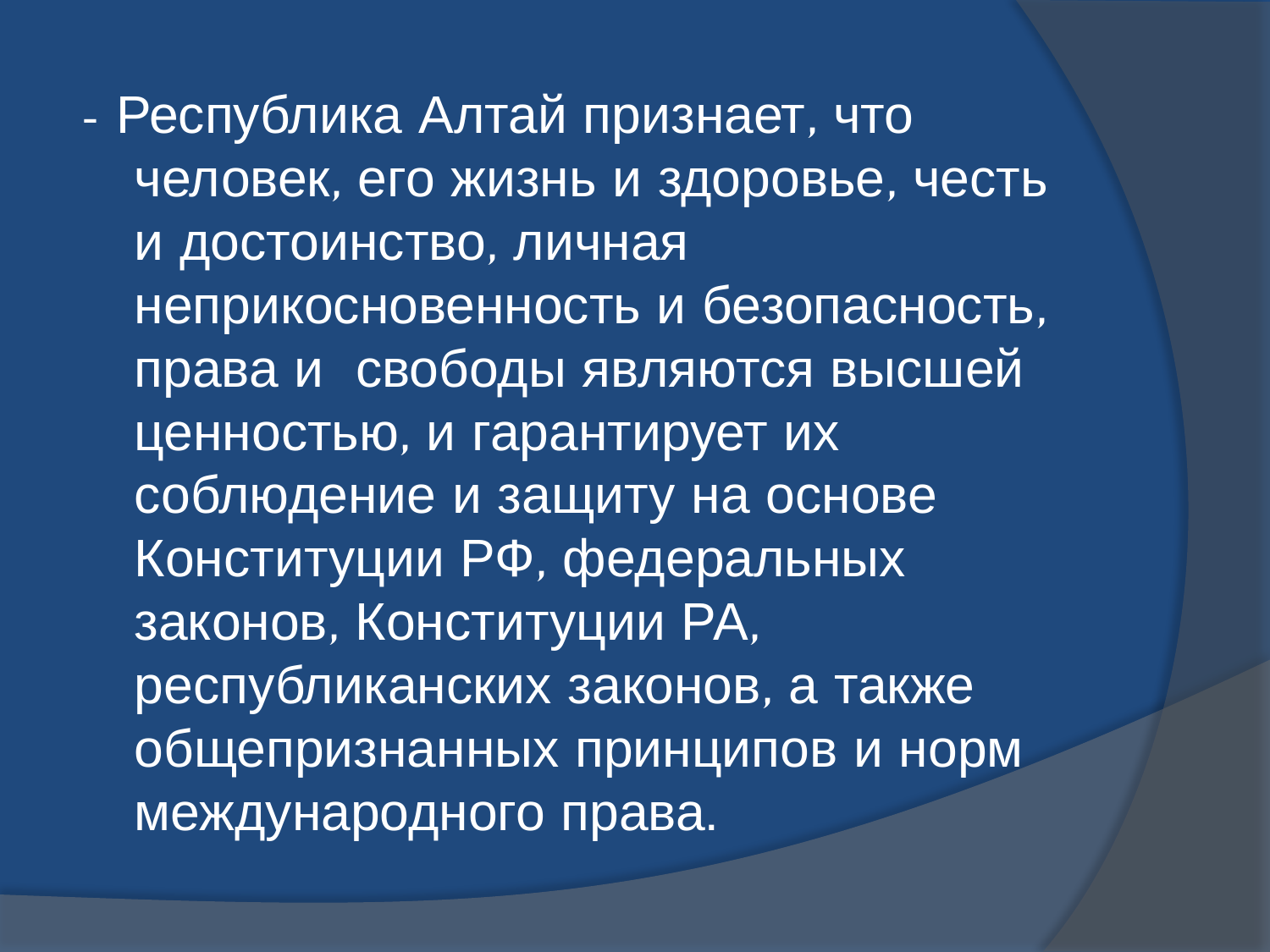

- Республика Алтай признает, что человек, его жизнь и здоровье, честь и достоинство, личная неприкосновенность и безопасность, права и  свободы являются высшей ценностью, и гарантирует их соблюдение и защиту на основе Конституции РФ, федеральных законов, Конституции РА, республиканских законов, а также общепризнанных принципов и норм международного права.